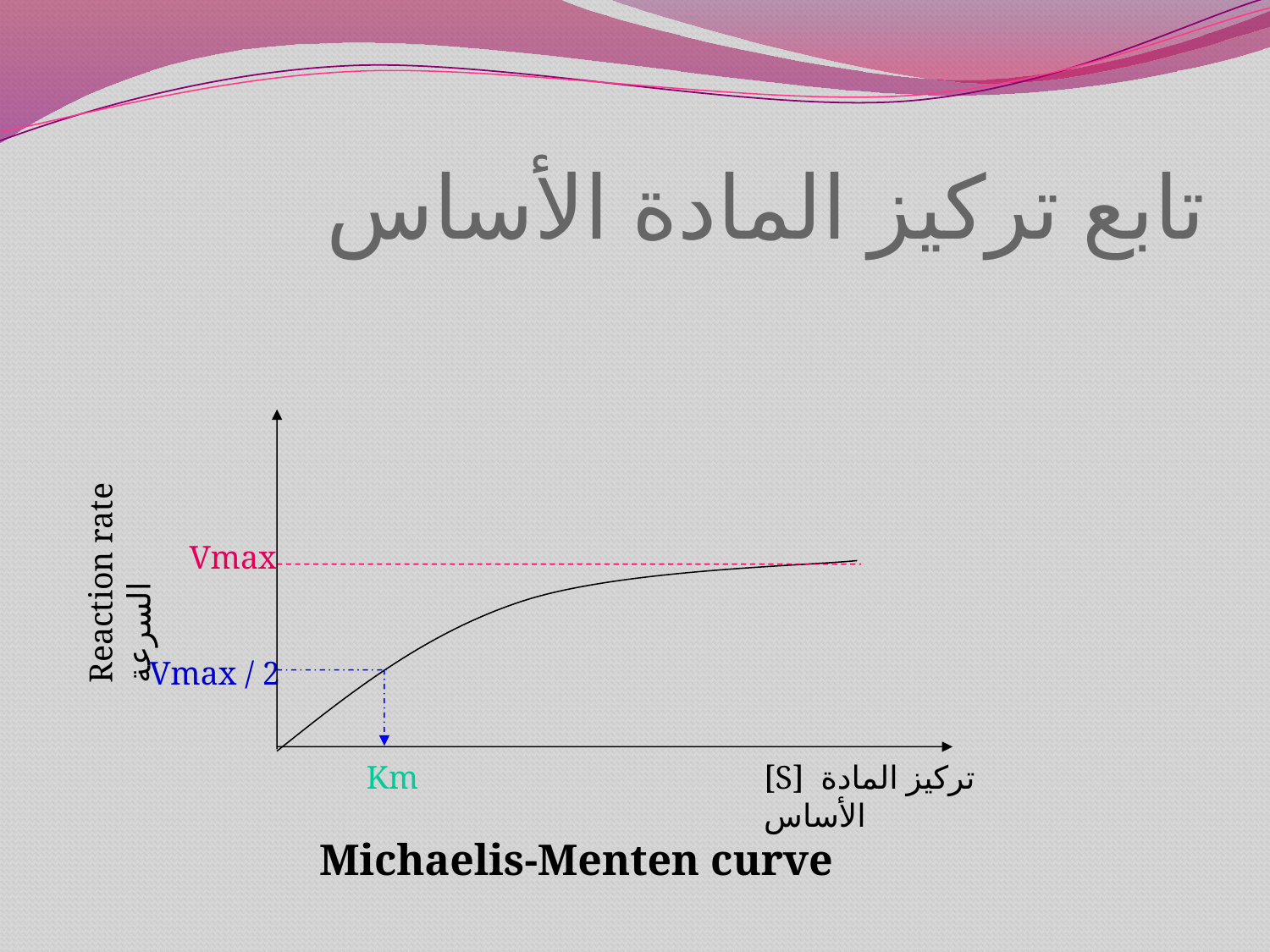

# تابع تركيز المادة الأساس

Reaction rate السرعة
Vmax

Vmax / 2

Km
[S]  تركيز المادة الأساس
Michaelis-Menten curve